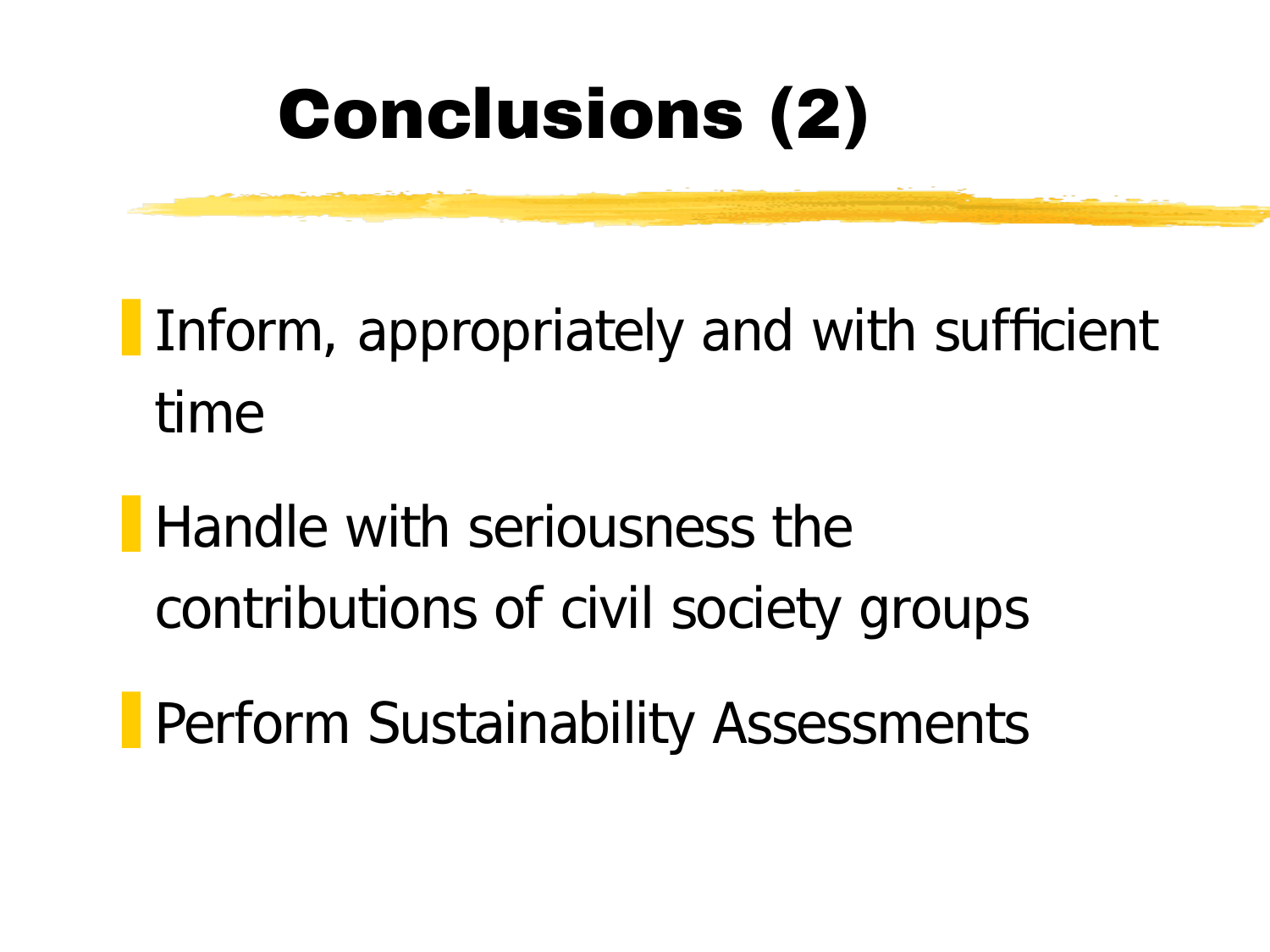

# Conclusions (2)
Inform, appropriately and with sufficient time
Handle with seriousness the contributions of civil society groups
Perform Sustainability Assessments